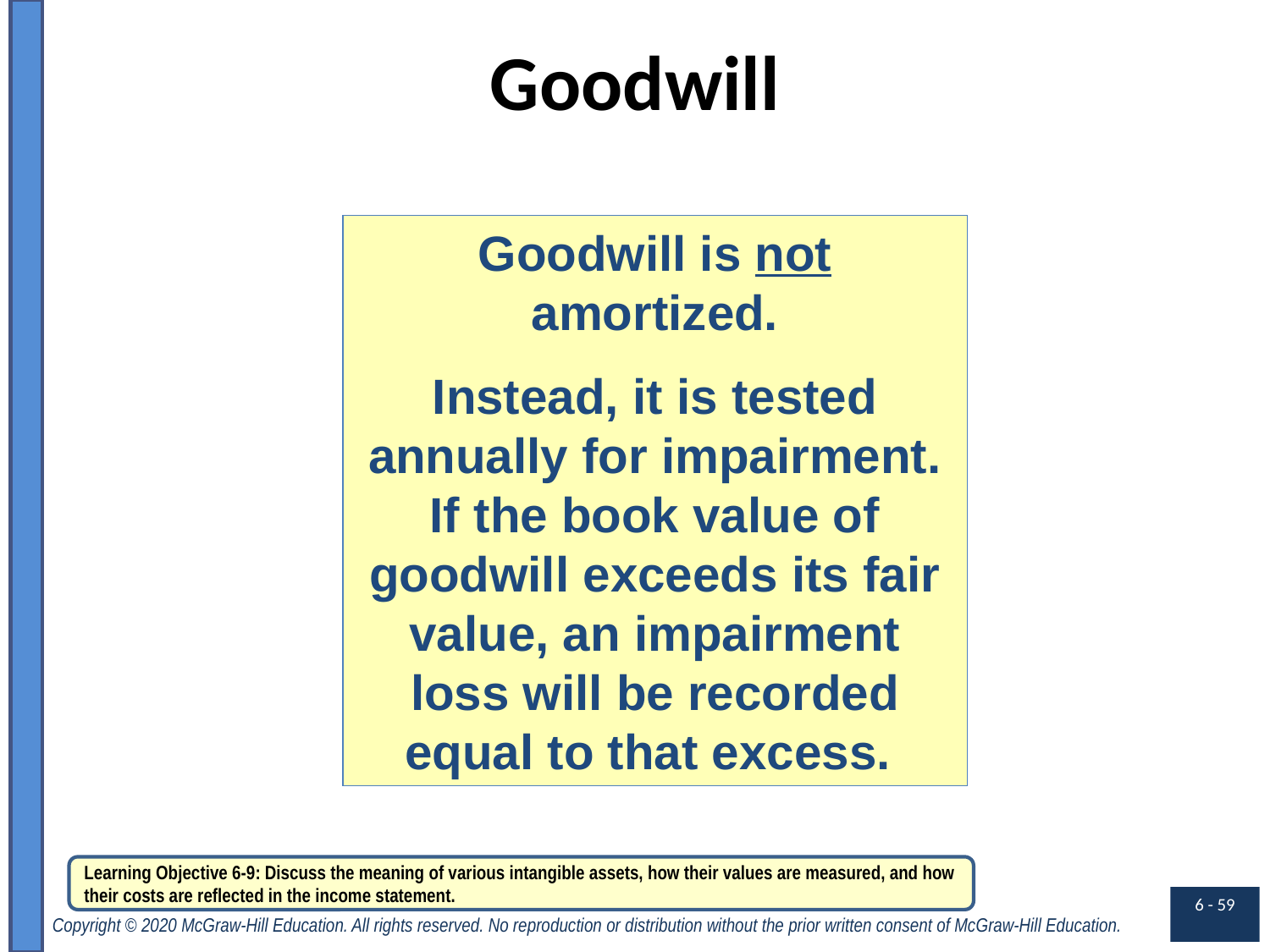

# Goodwill
Goodwill is not amortized.
Instead, it is tested annually for impairment. If the book value of goodwill exceeds its fair value, an impairment loss will be recorded equal to that excess.
Learning Objective 6-9: Discuss the meaning of various intangible assets, how their values are measured, and how their costs are reflected in the income statement.